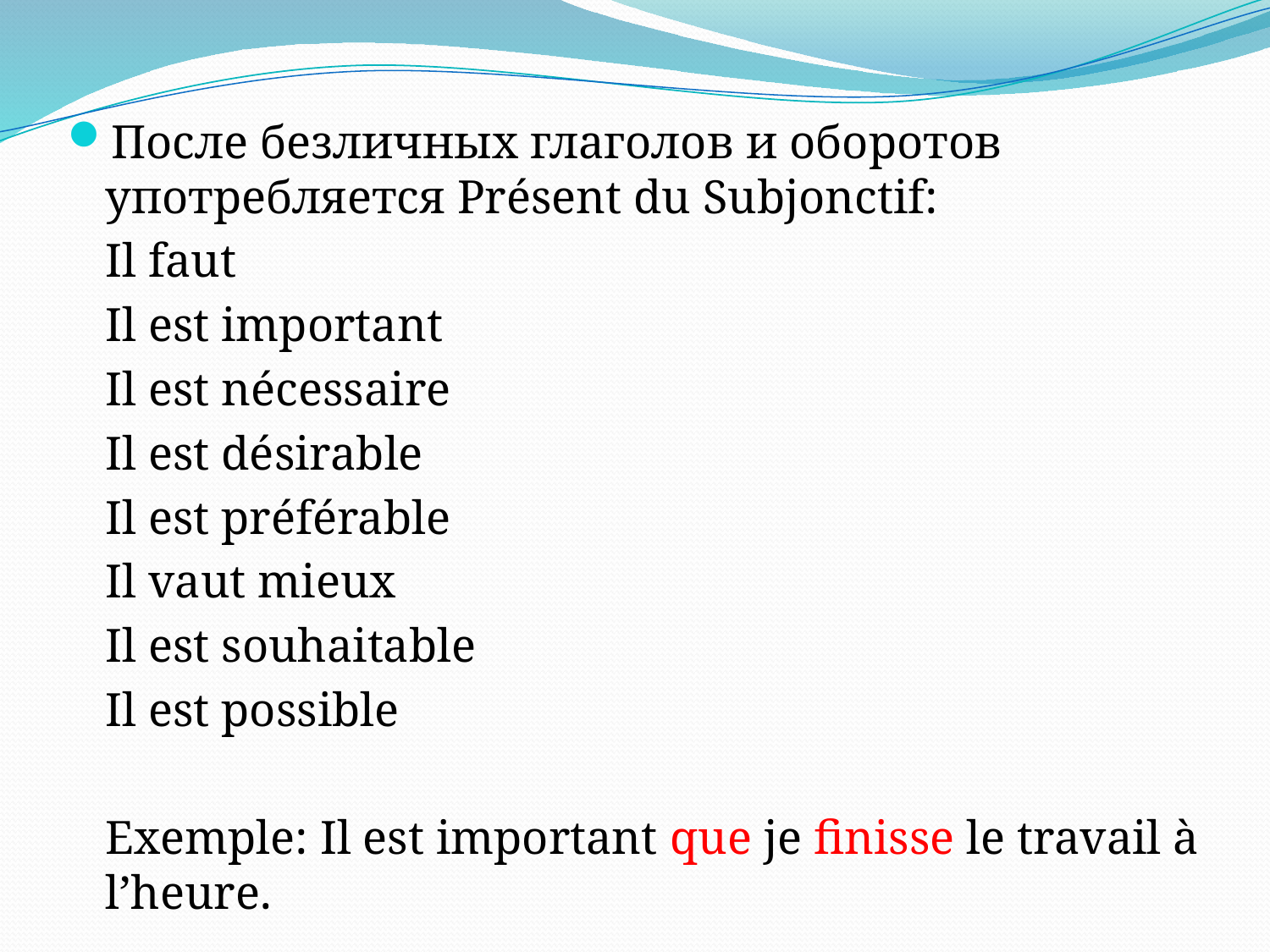

После безличных глаголов и оборотов употребляется Présent du Subjonctif:
	Il faut
	Il est important
	Il est nécessaire
	Il est désirable
	Il est préférable
	Il vaut mieux
	Il est souhaitable
	Il est possible

	Exemple: Il est important que je finisse le travail à l’heure.